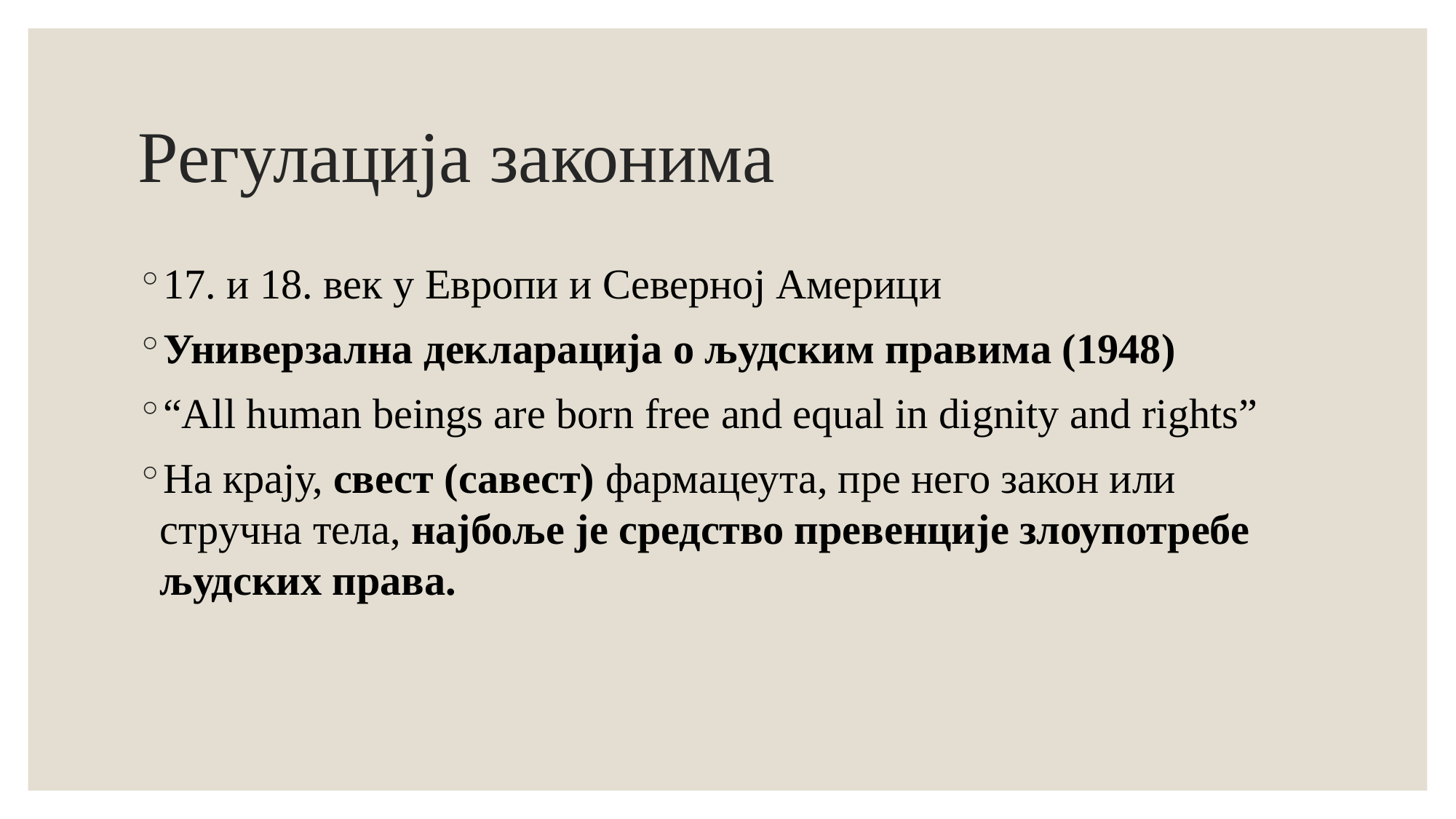

# Регулација законима
17. и 18. век у Европи и Северној Америци
Универзална декларација о људским правима (1948)
“All human beings are born free and equal in dignitу and rights”
На крају, свест (савест) фармацеута, пре него закон или стручна тела, најбоље је средство превенције злоупотребе људских права.